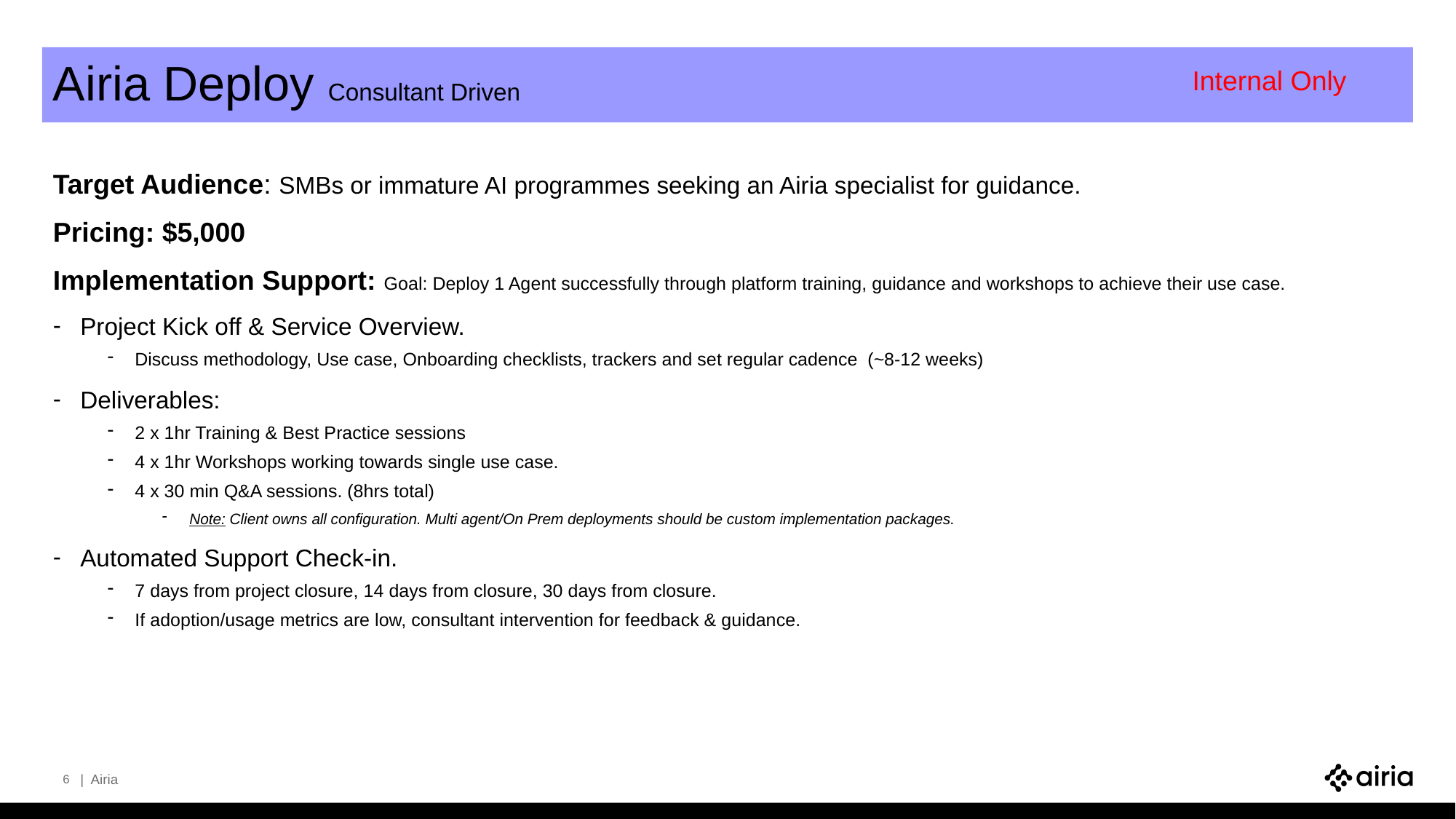

# Airia Deploy Consultant Driven
Internal Only
Target Audience: SMBs or immature AI programmes seeking an Airia specialist for guidance.
Pricing: $5,000
Implementation Support: Goal: Deploy 1 Agent successfully through platform training, guidance and workshops to achieve their use case.
Project Kick off & Service Overview.
Discuss methodology, Use case, Onboarding checklists, trackers and set regular cadence  (~8-12 weeks)
Deliverables:
2 x 1hr Training & Best Practice sessions
4 x 1hr Workshops working towards single use case.
4 x 30 min Q&A sessions. (8hrs total)
Note: Client owns all configuration. Multi agent/On Prem deployments should be custom implementation packages.
Automated Support Check-in.
7 days from project closure, 14 days from closure, 30 days from closure.
If adoption/usage metrics are low, consultant intervention for feedback & guidance.

6
|  Airia